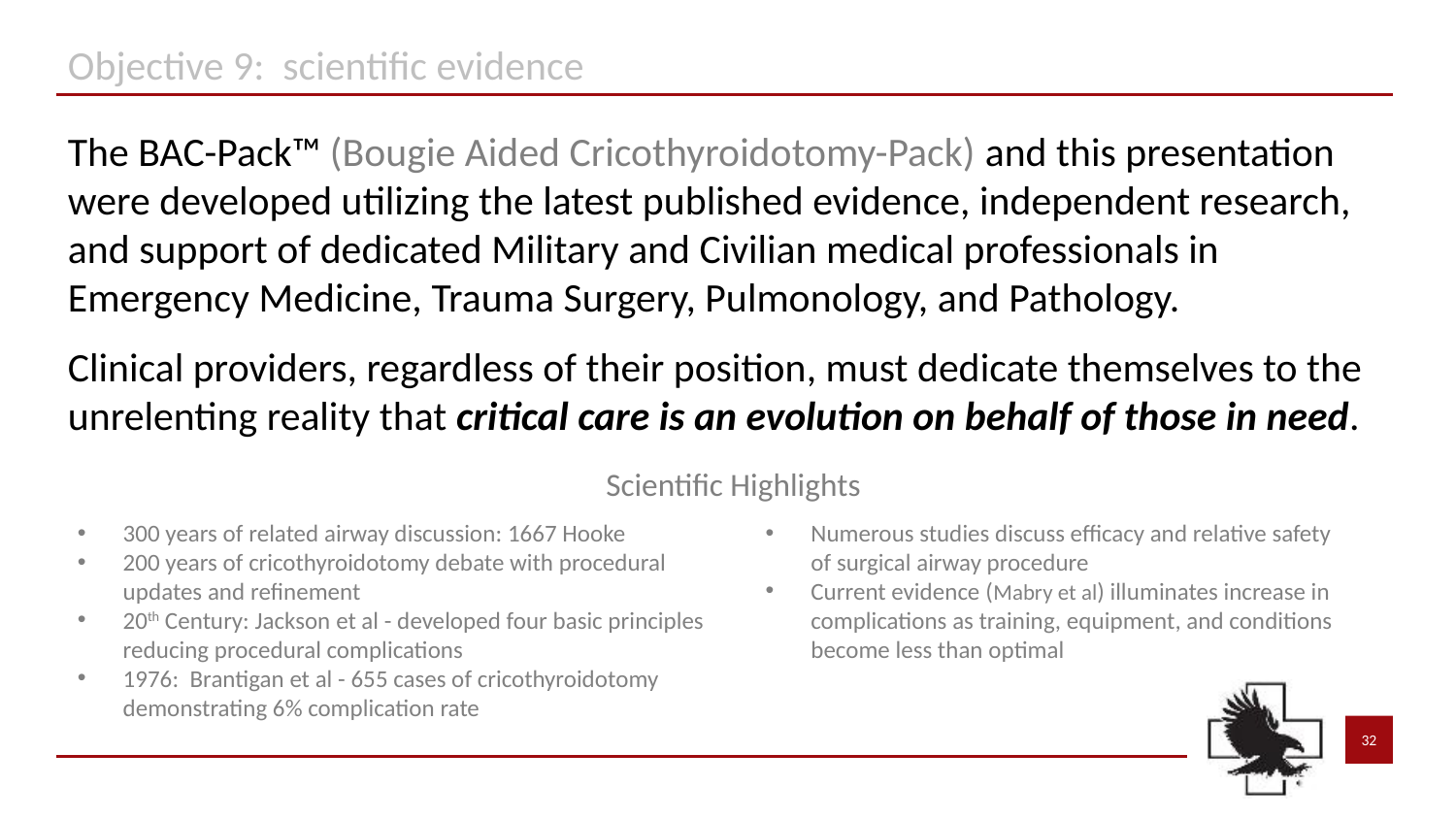

Objective 9:  scientific evidence
The BAC-Pack™ (Bougie Aided Cricothyroidotomy-Pack) and this presentation were developed utilizing the latest published evidence, independent research, and support of dedicated Military and Civilian medical professionals in Emergency Medicine, Trauma Surgery, Pulmonology, and Pathology.

Clinical providers, regardless of their position, must dedicate themselves to the unrelenting reality that critical care is an evolution on behalf of those in need.
Scientific Highlights
300 years of related airway discussion: 1667 Hooke
200 years of cricothyroidotomy debate with procedural updates and refinement
20th Century: Jackson et al - developed four basic principles reducing procedural complications
1976:  Brantigan et al - 655 cases of cricothyroidotomy demonstrating 6% complication rate
Numerous studies discuss efficacy and relative safety of surgical airway procedure
Current evidence (Mabry et al) illuminates increase in complications as training, equipment, and conditions become less than optimal
32